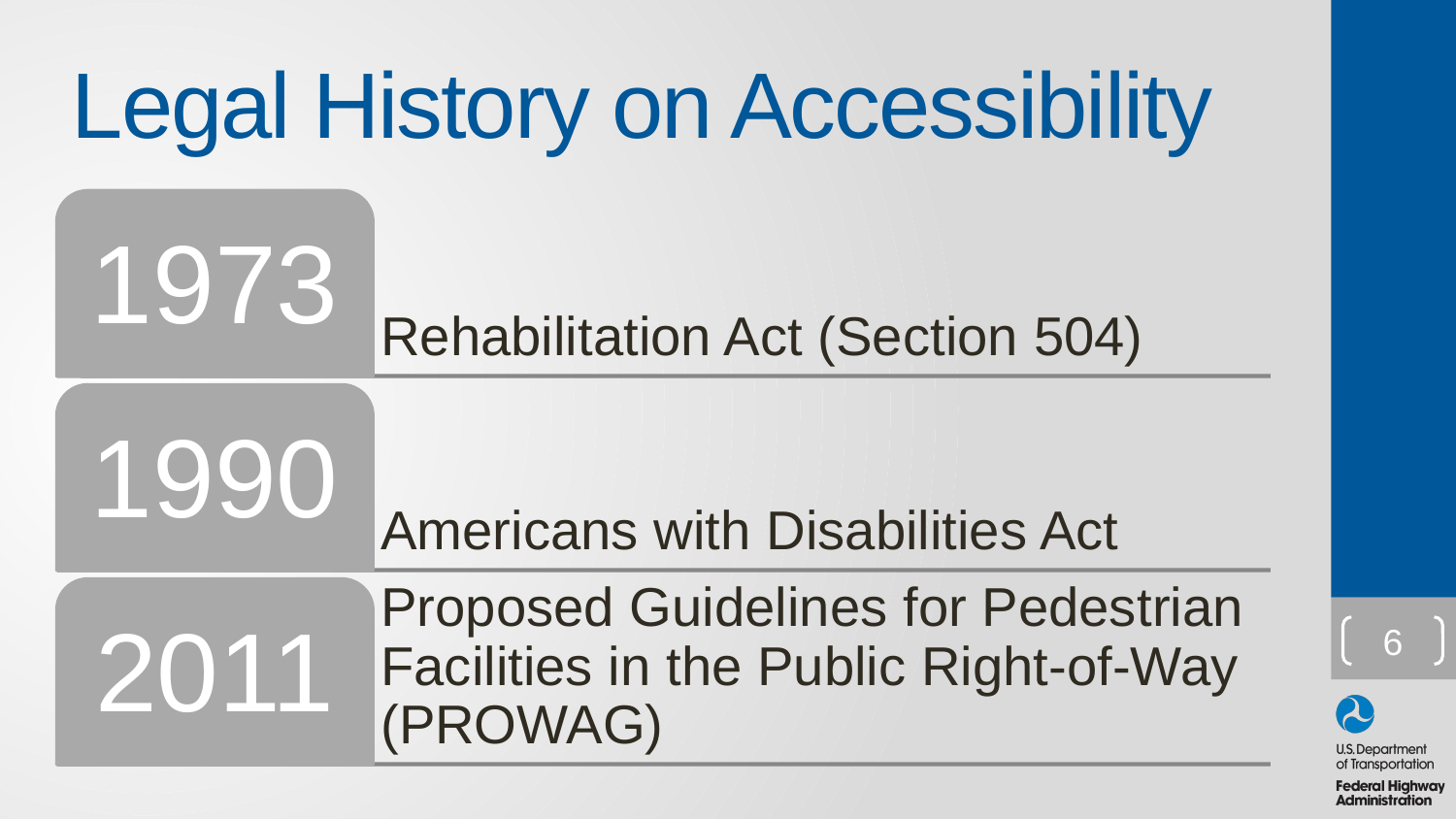

# Legal History on Accessibility
Rehabilitation Act (Section 504)
1973
Americans with Disabilities Act
1990
Proposed Guidelines for Pedestrian Facilities in the Public Right-of-Way (PROWAG)
2011
6